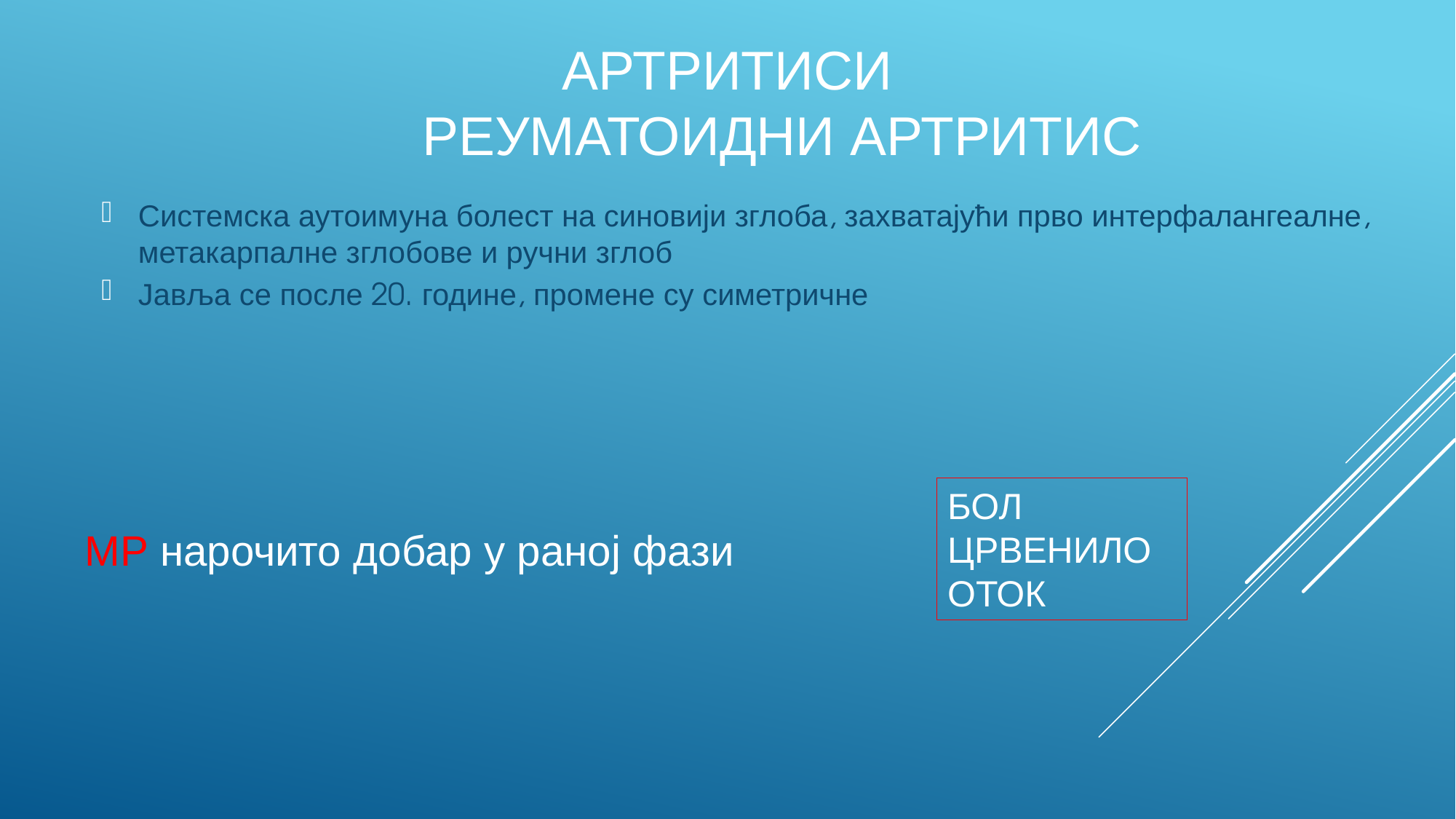

# АРТРИТИСИ РЕУМАТОИДНИ АРТРИТИС
Системска аутоимуна болест на синовији зглоба, захватајући прво интерфалангеалне, метакарпалне зглобове и ручни зглоб
Јавља се после 20. године, промене су симетричне
БОЛ
ЦРВЕНИЛО
ОТОК
МР нарочито добар у раној фази